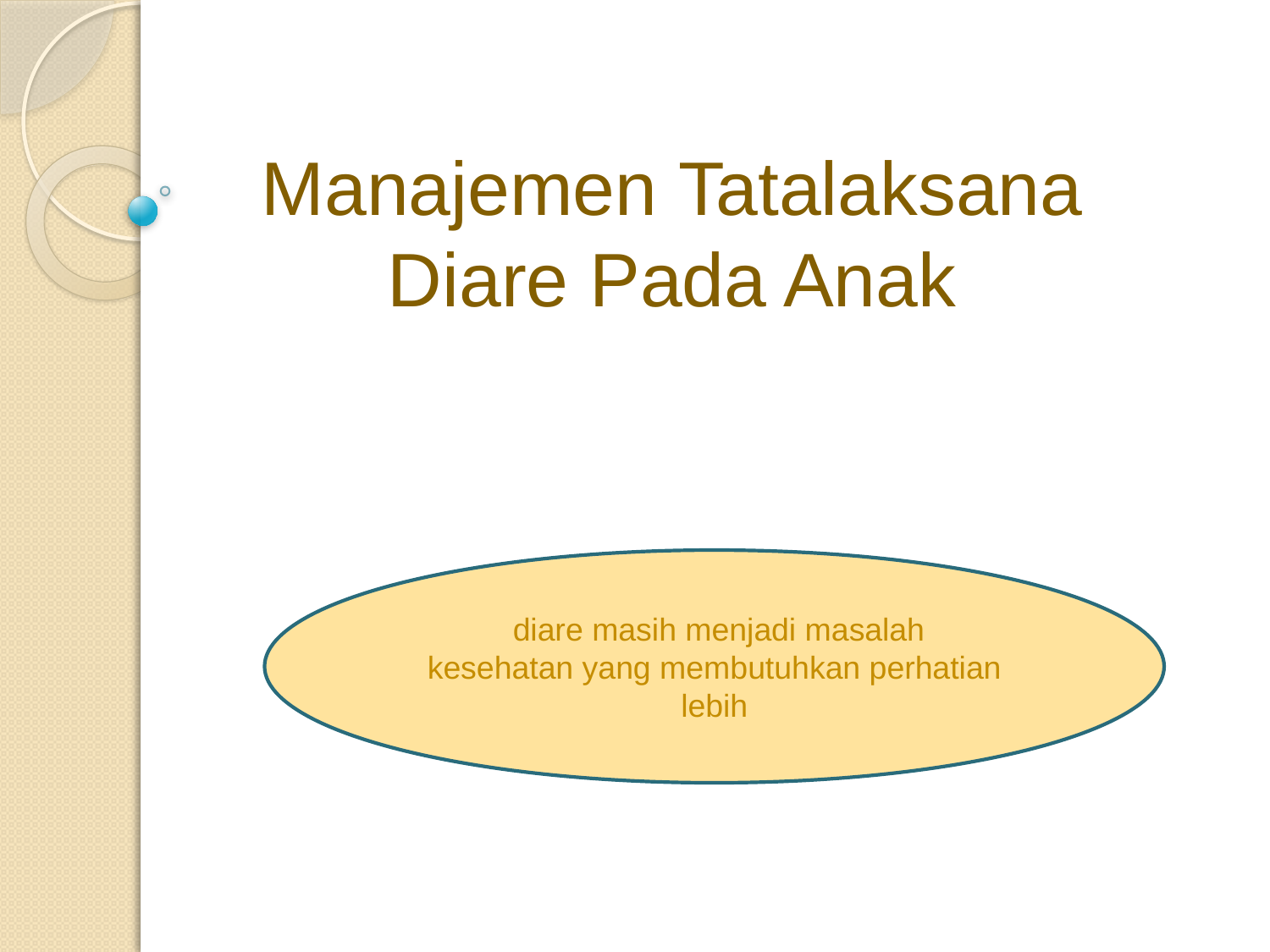

# Manajemen Tatalaksana Diare Pada Anak
 diare masih menjadi masalah
kesehatan yang membutuhkan perhatian lebih
 diare masih menjadi masalah
kesehatan yang membutuhkan perhatian lebih